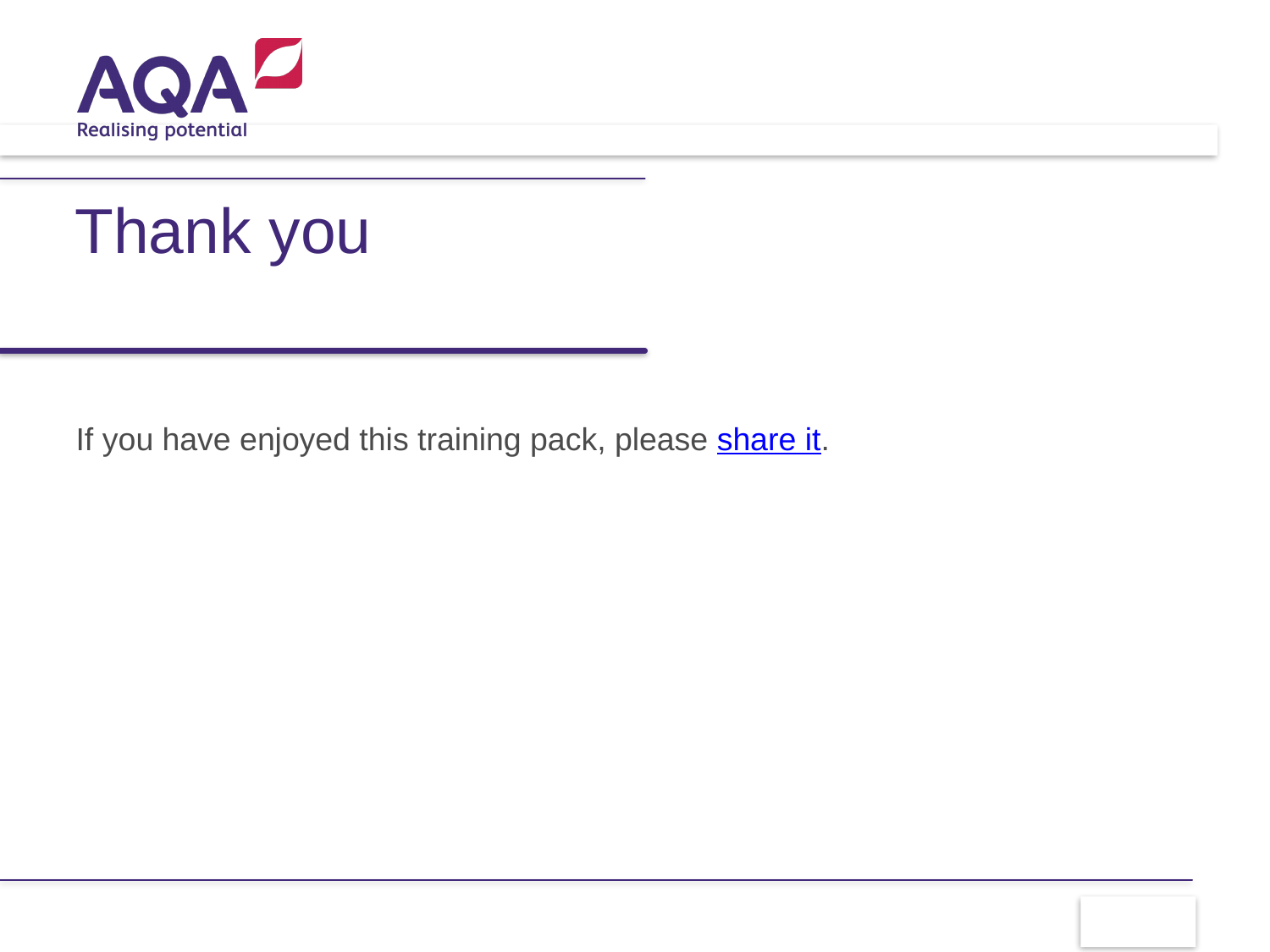

Copyright © AQA and its licensors. All rights reserved.
21
# Thank you
If you have enjoyed this training pack, please share it.